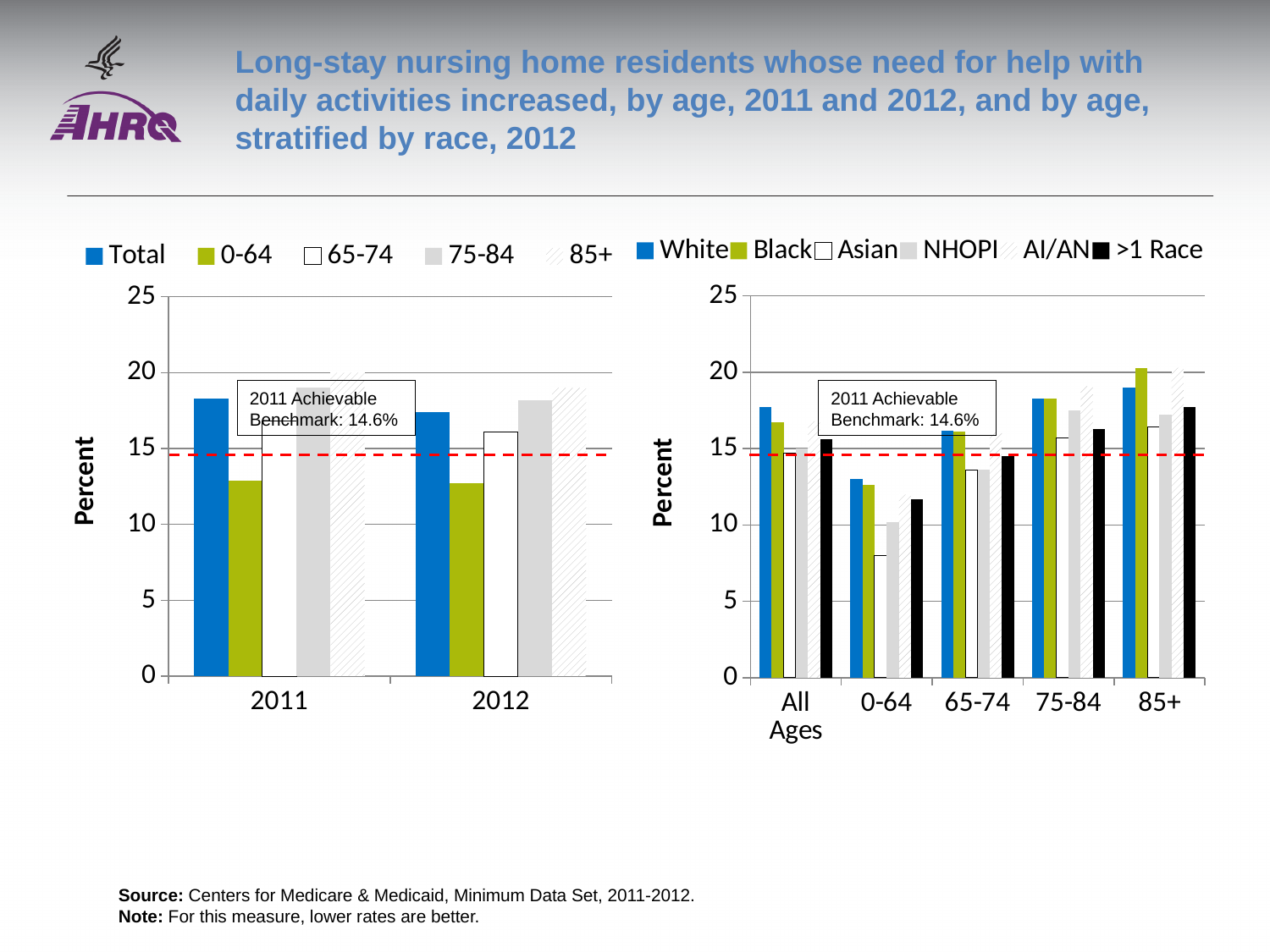

# Long-stay nursing home residents whose need for help with daily activities increased, by age, 2011 and 2012, and by age, stratified by race, 2012

### Chart

| Category | Total | 0-64 | 65-74 | 75-84 | 85+ |
|---|---|---|---|---|---|
| 2011 | 18.3 | 12.9 | 16.8 | 19.0 | 20.0 |
| 2012 | 17.4 | 12.7 | 16.1 | 18.2 | 19.0 |

### Chart

| Category | White | Black | Asian | NHOPI | AI/AN | >1 Race |
|---|---|---|---|---|---|---|
| All Ages | 17.7 | 16.7 | 14.7 | 15.0 | 16.8 | 15.6 |
| 0-64 | 13.0 | 12.6 | 8.0 | 10.2 | 12.0 | 11.7 |
| 65-74 | 16.2 | 16.1 | 13.6 | 13.6 | 16.1 | 14.5 |
| 75-84 | 18.3 | 18.3 | 15.7 | 17.5 | 19.1 | 16.3 |
| 85+ | 19.0 | 20.3 | 16.4 | 17.2 | 20.3 | 17.7 |
2011 Achievable Benchmark: 14.6%
2011 Achievable Benchmark: 14.6%
Source: Centers for Medicare & Medicaid, Minimum Data Set, 2011-2012.
Note: For this measure, lower rates are better.